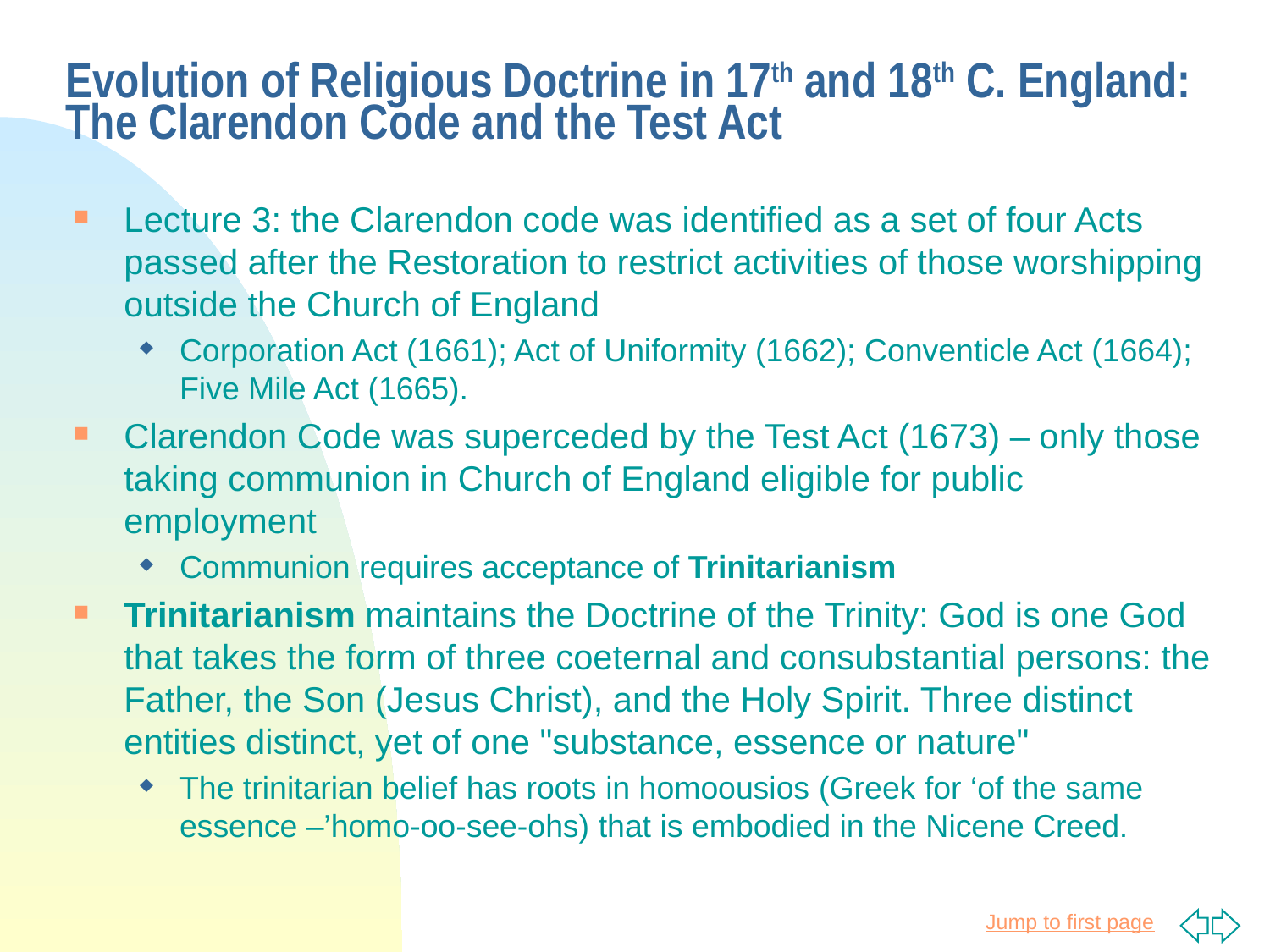

# Evolution of Religious Doctrine in 17th and 18th C. England: The Clarendon Code and the Test Act
Lecture 3: the Clarendon code was identified as a set of four Acts passed after the Restoration to restrict activities of those worshipping outside the Church of England
Corporation Act (1661); Act of Uniformity (1662); Conventicle Act (1664); Five Mile Act (1665).
Clarendon Code was superceded by the Test Act (1673) – only those taking communion in Church of England eligible for public employment
Communion requires acceptance of Trinitarianism
Trinitarianism maintains the Doctrine of the Trinity: God is one God that takes the form of three coeternal and consubstantial persons: the Father, the Son (Jesus Christ), and the Holy Spirit. Three distinct entities distinct, yet of one "substance, essence or nature"
The trinitarian belief has roots in homoousios (Greek for ‘of the same essence –’homo-oo-see-ohs) that is embodied in the Nicene Creed.